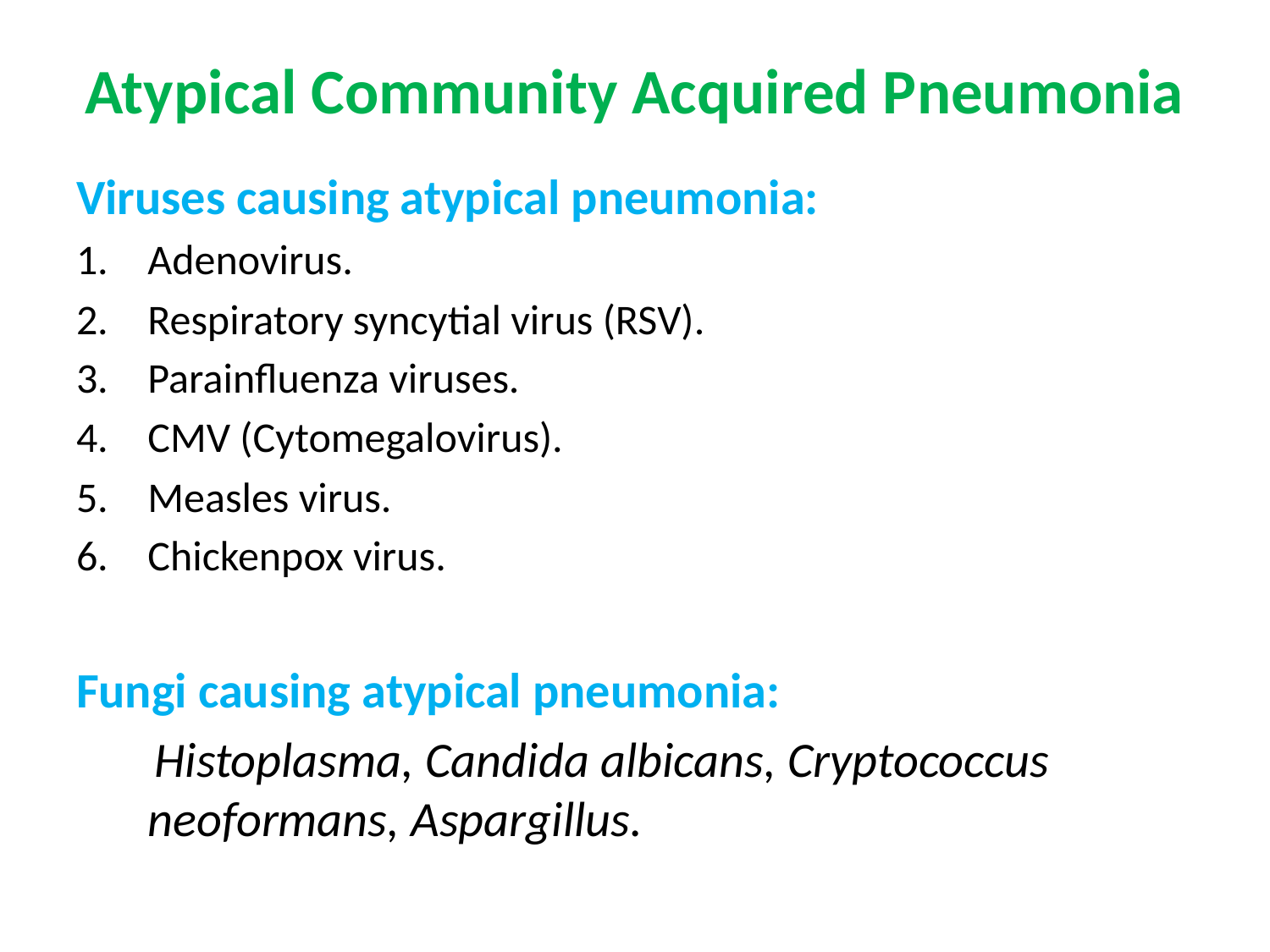

# Atypical Community Acquired Pneumonia
Viruses causing atypical pneumonia:
Adenovirus.
Respiratory syncytial virus (RSV).
Parainfluenza viruses.
CMV (Cytomegalovirus).
Measles virus.
Chickenpox virus.

Fungi causing atypical pneumonia:
       Histoplasma, Candida albicans, Cryptococcus neoformans, Aspargillus.